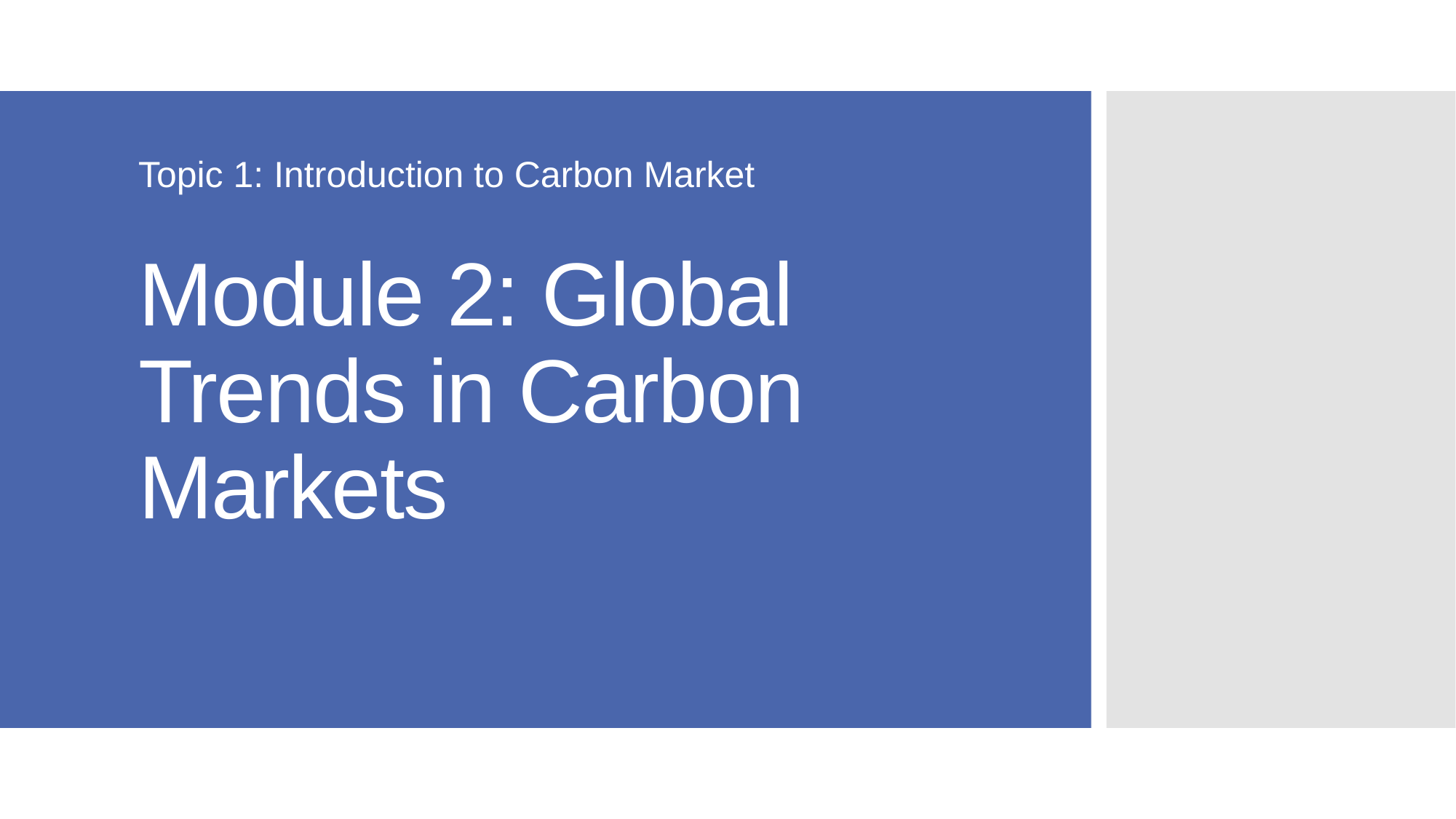

Topic 1: Introduction to Carbon Market
# Module 2: Global Trends in Carbon Markets